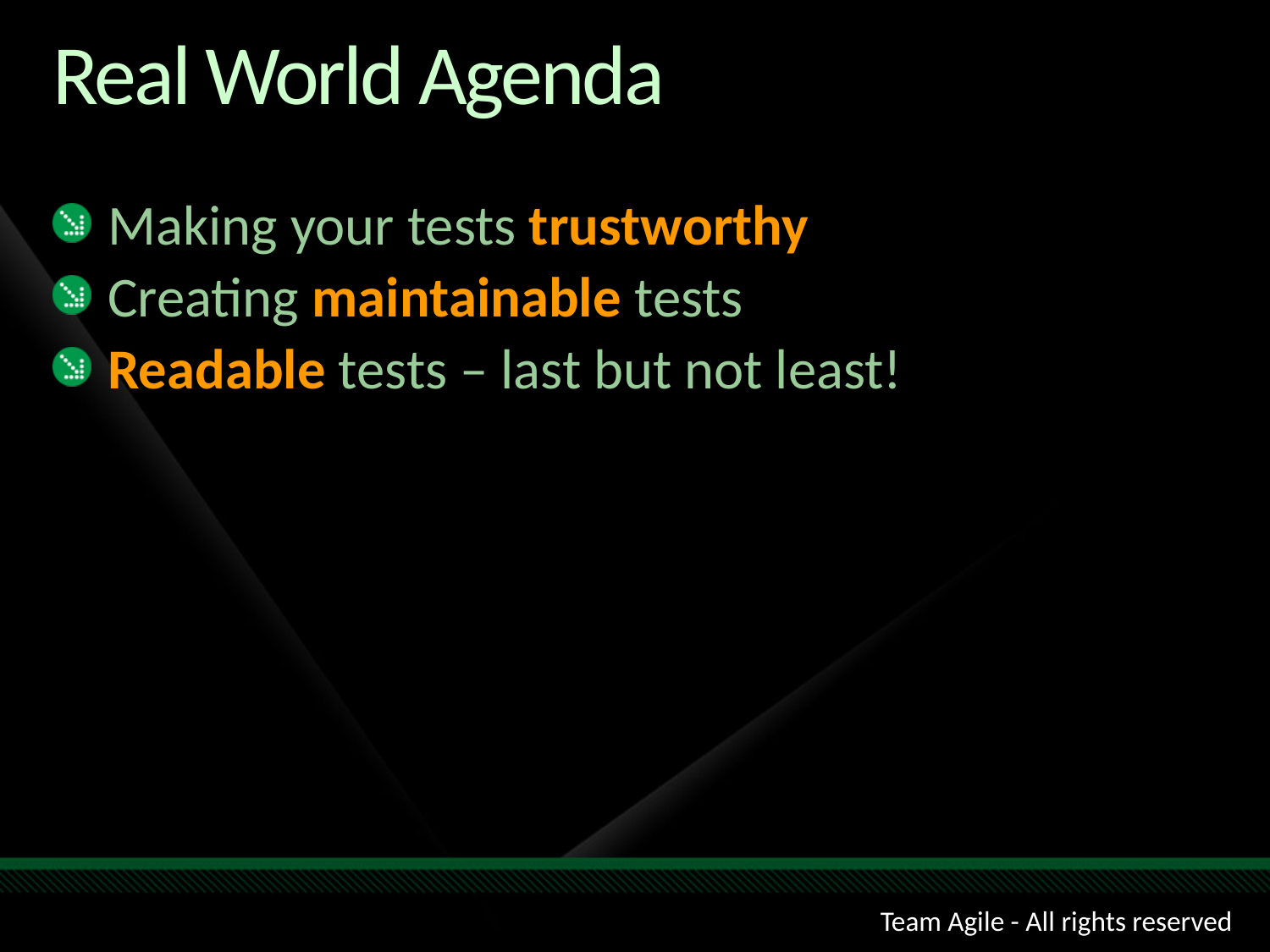

# Real World Agenda
Making your tests trustworthy
Creating maintainable tests
Readable tests – last but not least!

Team Agile - All rights reserved